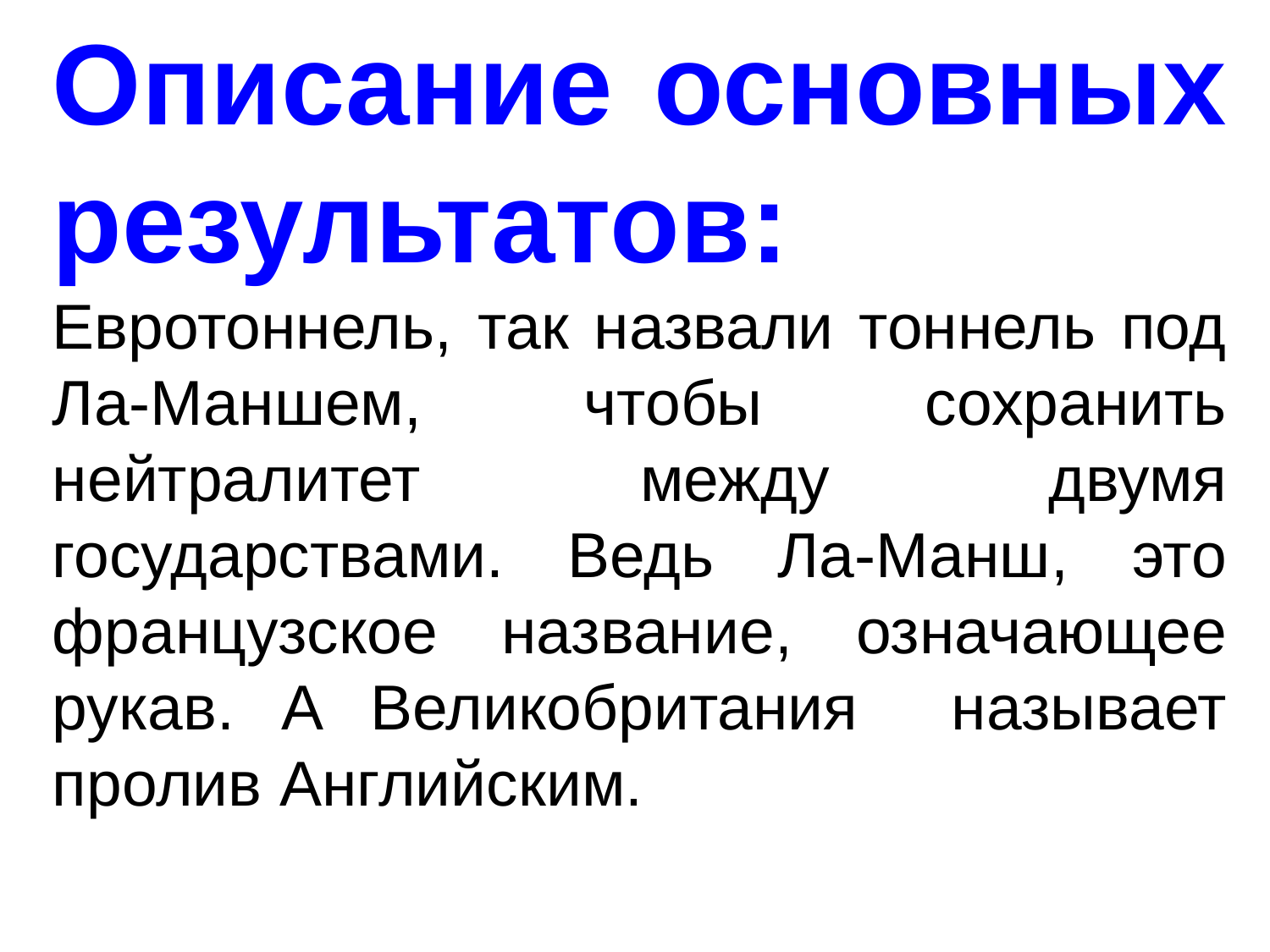

Описание основных результатов:
Евротоннель, так назвали тоннель под Ла-Маншем, чтобы сохранить нейтралитет между двумя государствами. Ведь Ла-Манш, это французское название, означающее рукав. А Великобритания  называет пролив Английским.